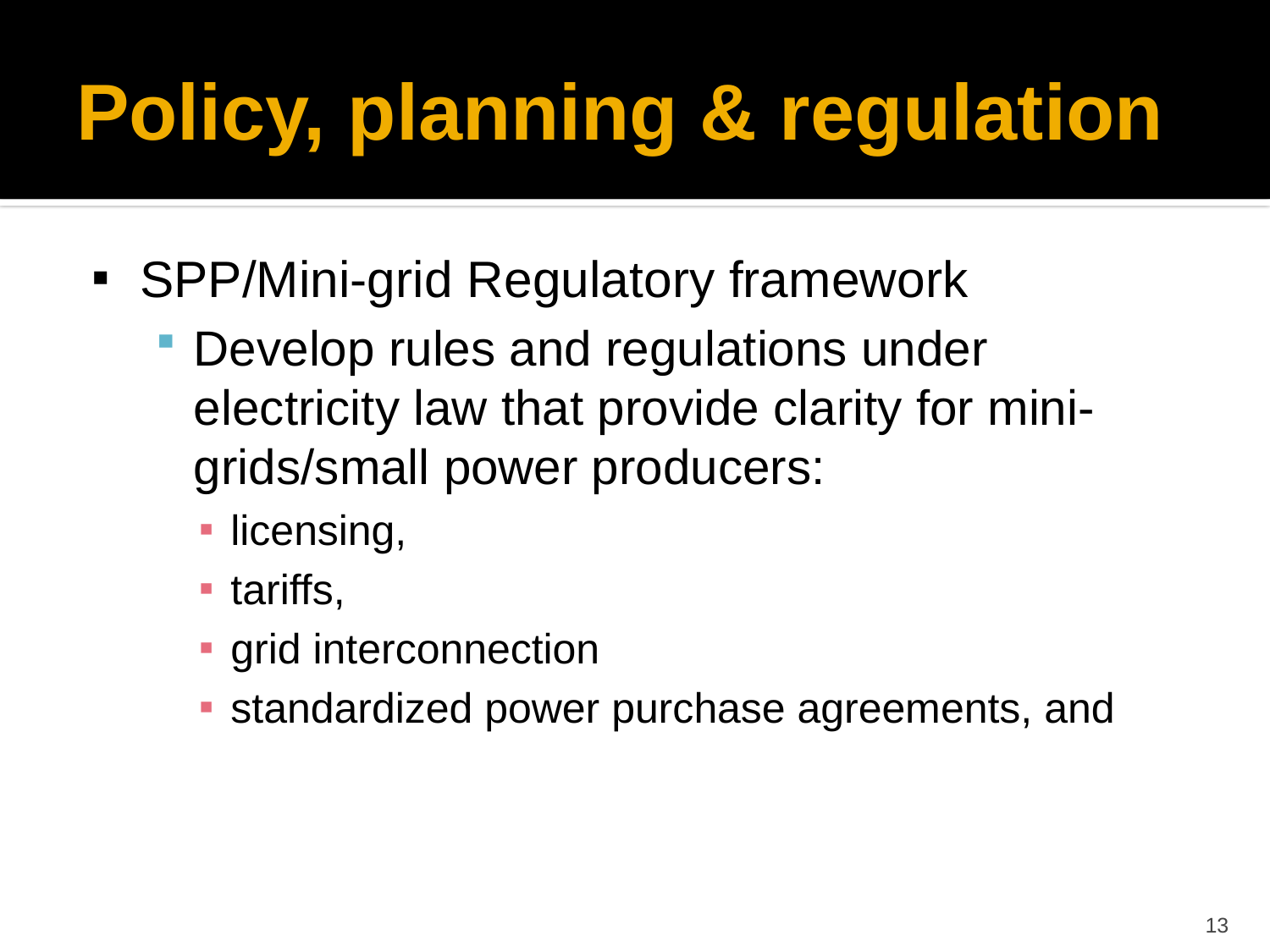

# Policy, planning & regulation
SPP/Mini-grid Regulatory framework
Develop rules and regulations under electricity law that provide clarity for mini-grids/small power producers:
licensing,
tariffs,
grid interconnection
standardized power purchase agreements, and

13